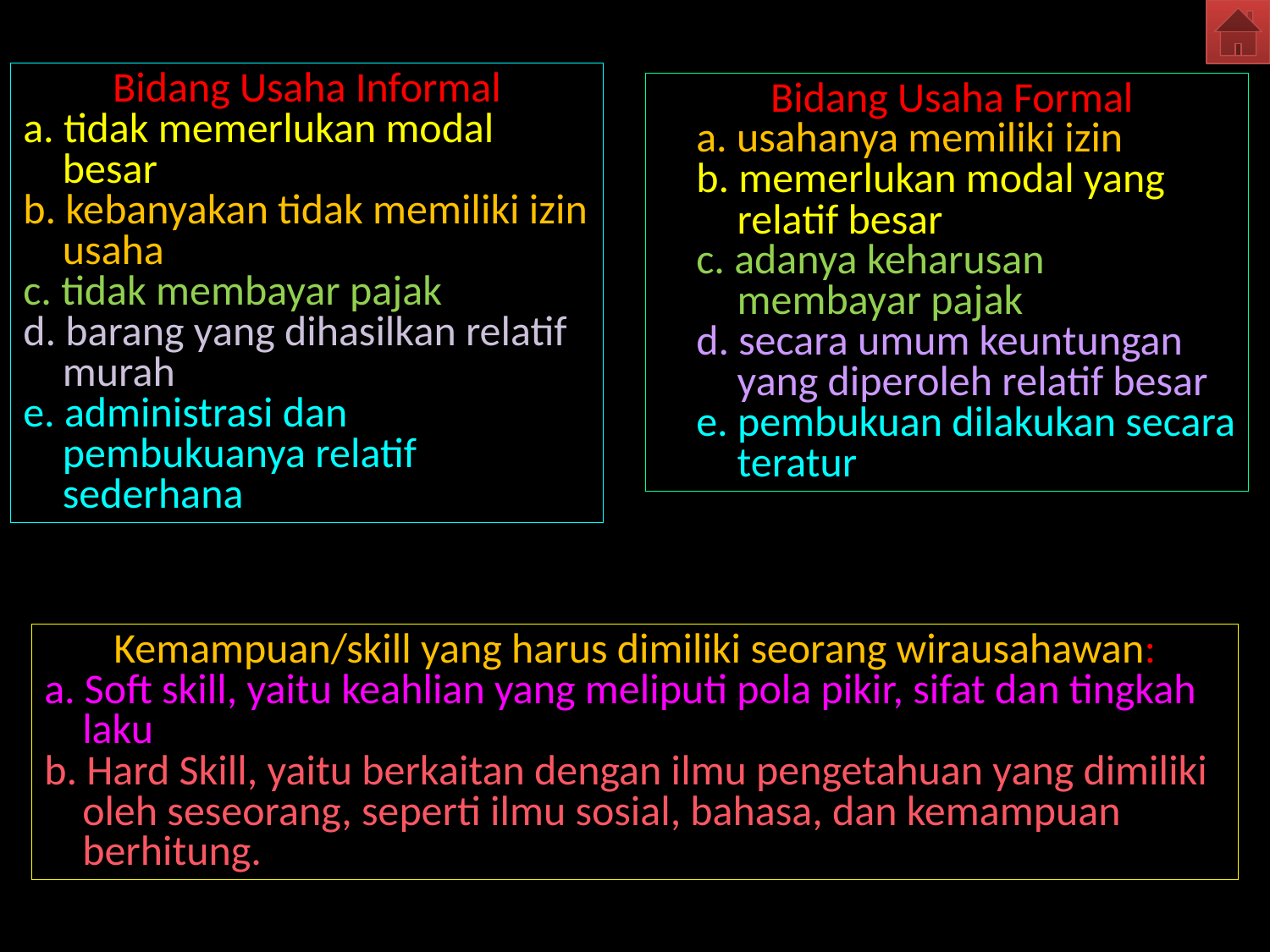

Bidang Usaha Informal
a. tidak memerlukan modal besar
b. kebanyakan tidak memiliki izin usaha
c. tidak membayar pajak
d. barang yang dihasilkan relatif murah
e. administrasi dan pembukuanya relatif sederhana
 Bidang Usaha Formal
    a. usahanya memiliki izin
    b. memerlukan modal yang relatif besar
    c. adanya keharusan membayar pajak
    d. secara umum keuntungan yang diperoleh relatif besar
    e. pembukuan dilakukan secara teratur
Kemampuan/skill yang harus dimiliki seorang wirausahawan:
a. Soft skill, yaitu keahlian yang meliputi pola pikir, sifat dan tingkah
    laku
b. Hard Skill, yaitu berkaitan dengan ilmu pengetahuan yang dimiliki
    oleh seseorang, seperti ilmu sosial, bahasa, dan kemampuan
    berhitung.